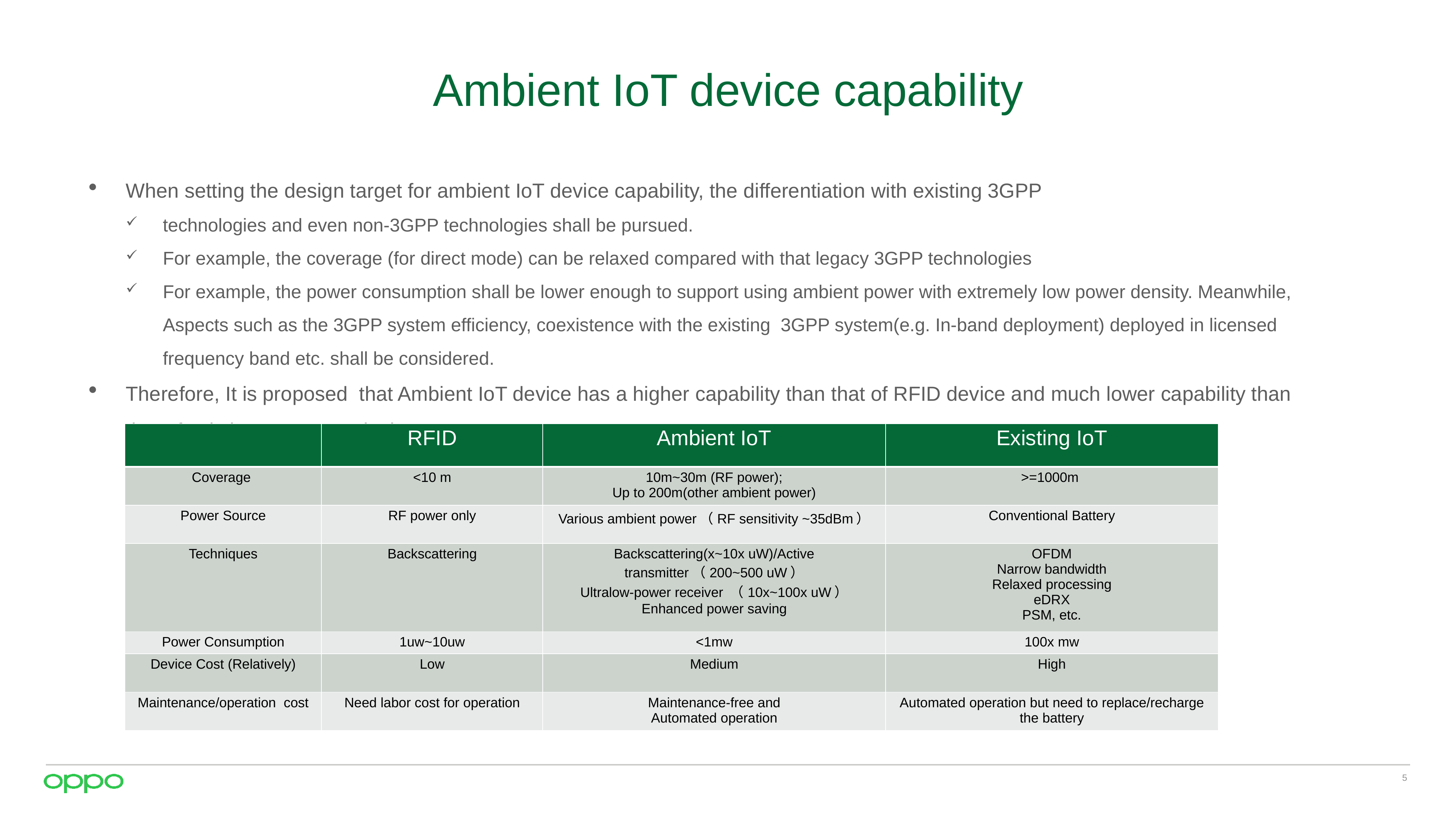

# Ambient IoT device capability
When setting the design target for ambient IoT device capability, the differentiation with existing 3GPP
technologies and even non-3GPP technologies shall be pursued.
For example, the coverage (for direct mode) can be relaxed compared with that legacy 3GPP technologies
For example, the power consumption shall be lower enough to support using ambient power with extremely low power density. Meanwhile, Aspects such as the 3GPP system efficiency, coexistence with the existing  3GPP system(e.g. In-band deployment) deployed in licensed frequency band etc. shall be considered.
Therefore, It is proposed  that Ambient IoT device has a higher capability than that of RFID device and much lower capability than  that of existing 3GPP IoT devices.

|  | RFID | Ambient IoT | Existing IoT |
| --- | --- | --- | --- |
| Coverage | <10 m | 10m~30m (RF power); Up to 200m(other ambient power) | >=1000m |
| Power Source | RF power only | Various ambient power（RF sensitivity ~35dBm） | Conventional Battery |
| Techniques | Backscattering | Backscattering(x~10x uW)/Active transmitter（200~500 uW） Ultralow-power receiver （10x~100x uW） Enhanced power saving | OFDM Narrow bandwidth Relaxed processing eDRX PSM, etc. |
| Power Consumption | 1uw~10uw | <1mw | 100x mw |
| Device Cost (Relatively) | Low | Medium | High |
| Maintenance/operation cost | Need labor cost for operation | Maintenance-free and Automated operation | Automated operation but need to replace/recharge the battery |